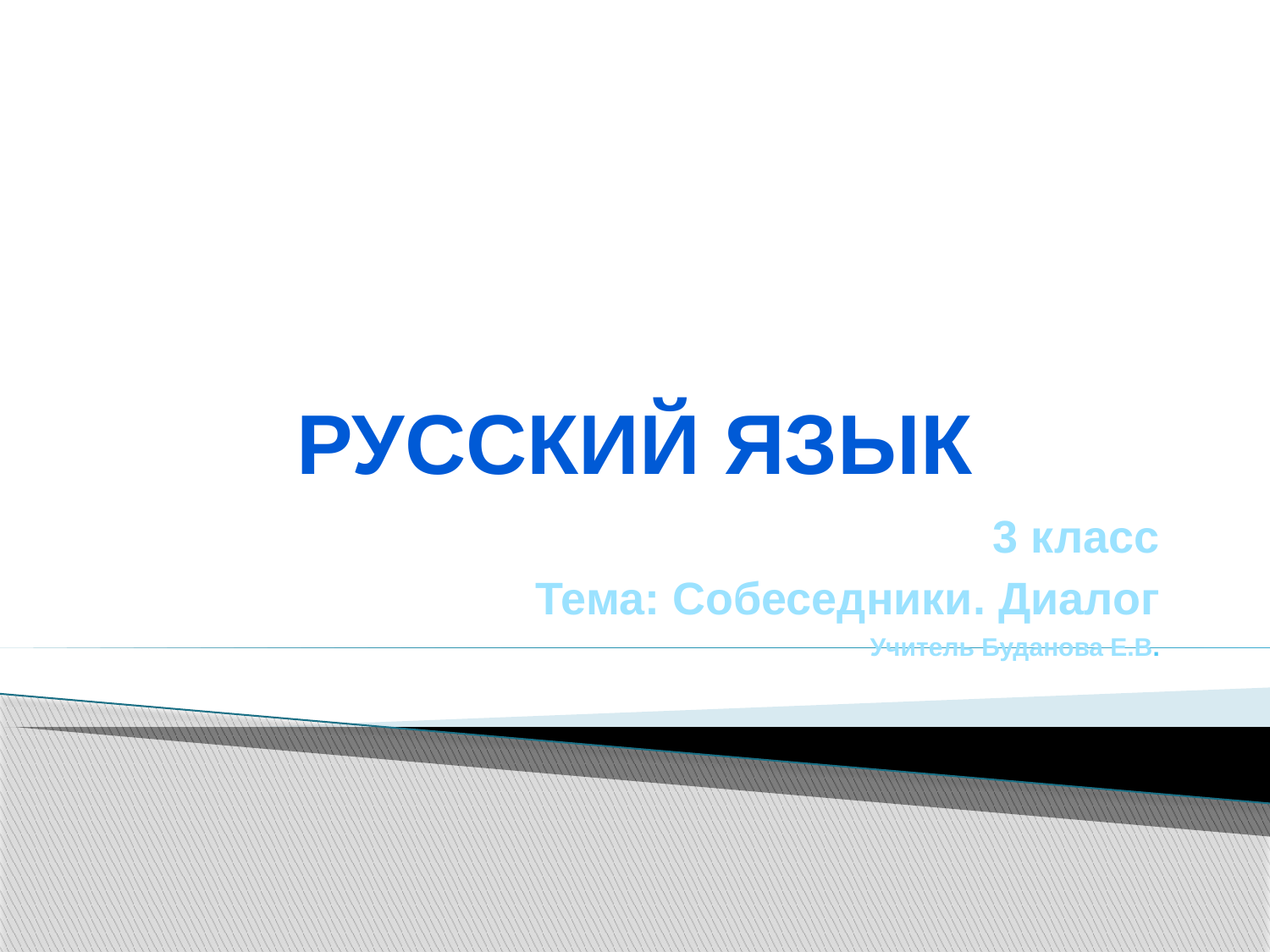

# Русский язык
3 класс
Тема: Собеседники. Диалог
Учитель Буданова Е.В.